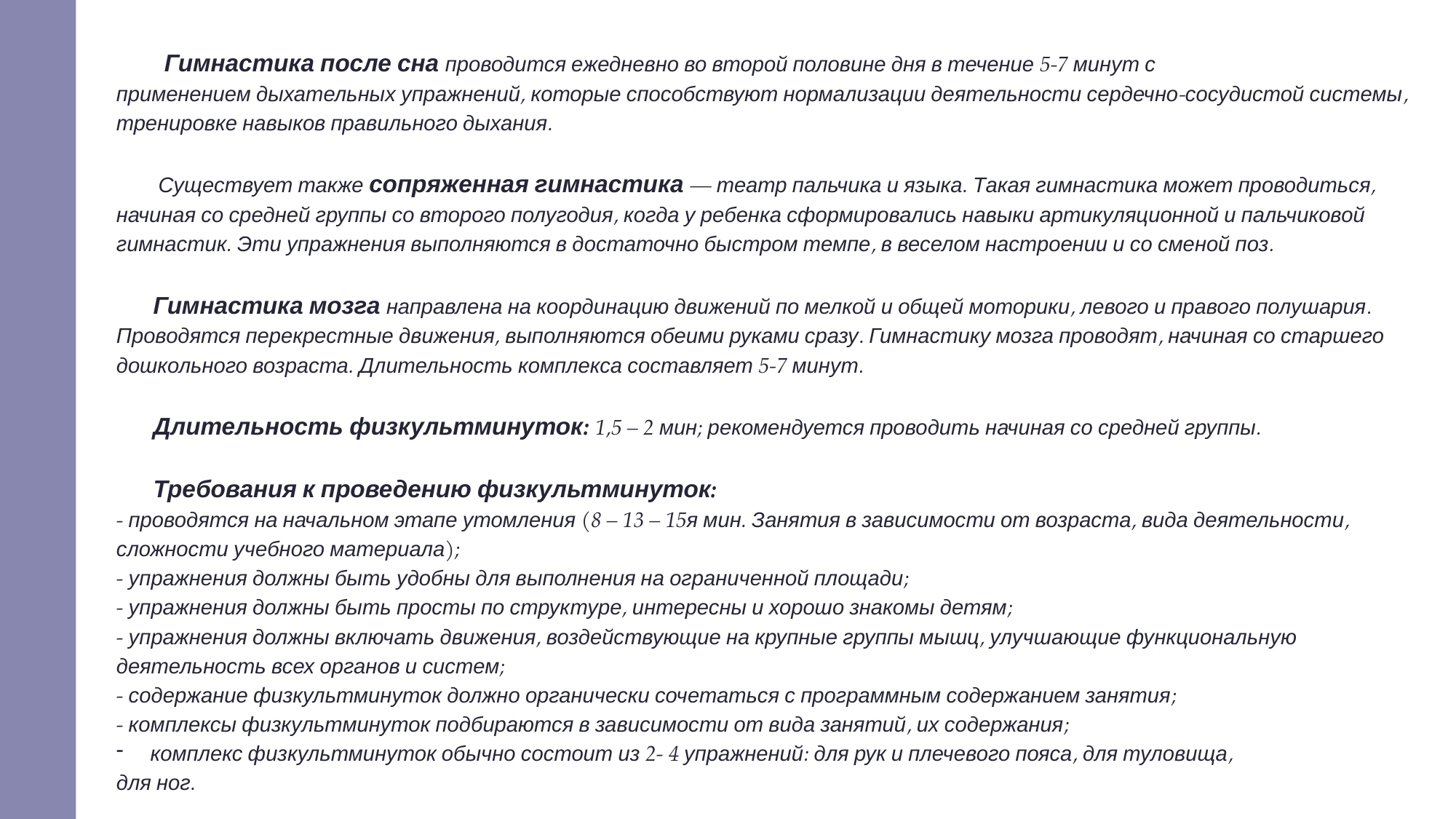

Гимнастика после сна проводится ежедневно во второй половине дня в течение 5-7 минут с
применением дыхательных упражнений, которые способствуют нормализации деятельности сердечно-сосудистой системы, тренировке навыков правильного дыхания.

        Существует также сопряженная гимнастика — театр пальчика и языка. Такая гимнастика может проводиться, начиная со средней группы со второго полугодия, когда у ребенка сформировались навыки артикуляционной и пальчиковой гимнастик. Эти упражнения выполняются в достаточно быстром темпе, в веселом настроении и со сменой поз.

       Гимнастика мозга направлена на координацию движений по мелкой и общей моторики, левого и правого полушария. Проводятся перекрестные движения, выполняются обеими руками сразу. Гимнастику мозга проводят, начиная со старшего дошкольного возраста. Длительность комплекса составляет 5-7 минут.

       Длительность физкультминуток: 1,5 – 2 мин; рекомендуется проводить начиная со средней группы.

       Требования к проведению физкультминуток:
- проводятся на начальном этапе утомления (8 – 13 – 15я мин. Занятия в зависимости от возраста, вида деятельности, сложности учебного материала);
- упражнения должны быть удобны для выполнения на ограниченной площади;
- упражнения должны быть просты по структуре, интересны и хорошо знакомы детям;
- упражнения должны включать движения, воздействующие на крупные группы мышц, улучшающие функциональную деятельность всех органов и систем;
- содержание физкультминуток должно органически сочетаться с программным содержанием занятия;
- комплексы физкультминуток подбираются в зависимости от вида занятий, их содержания;
комплекс физкультминуток обычно состоит из 2- 4 упражнений: для рук и плечевого пояса, для туловища,
для ног.